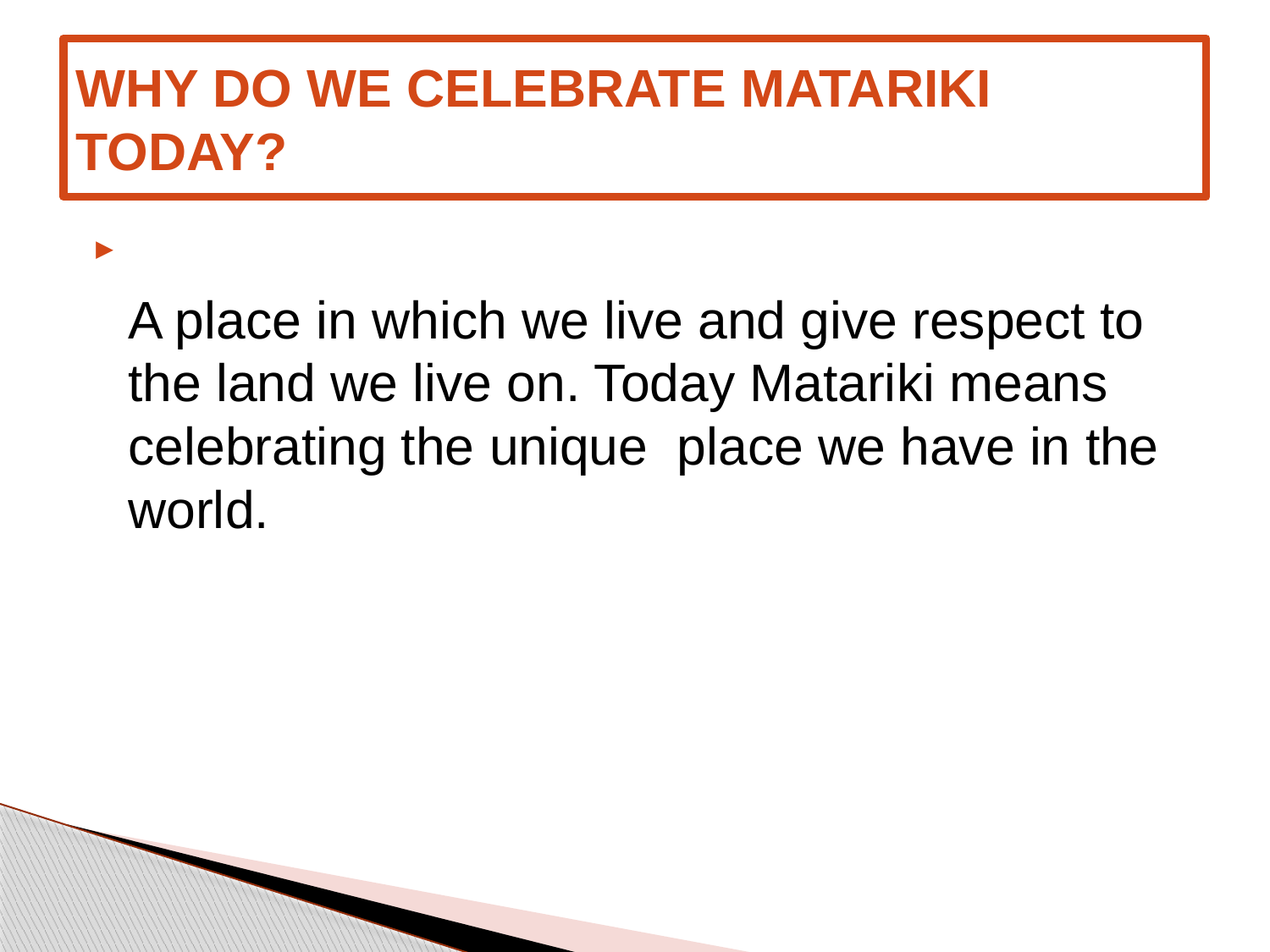

# Why do we celebrate Matariki today?
A place in which we live and give respect to the land we live on. Today Matariki means celebrating the unique  place we have in the world.